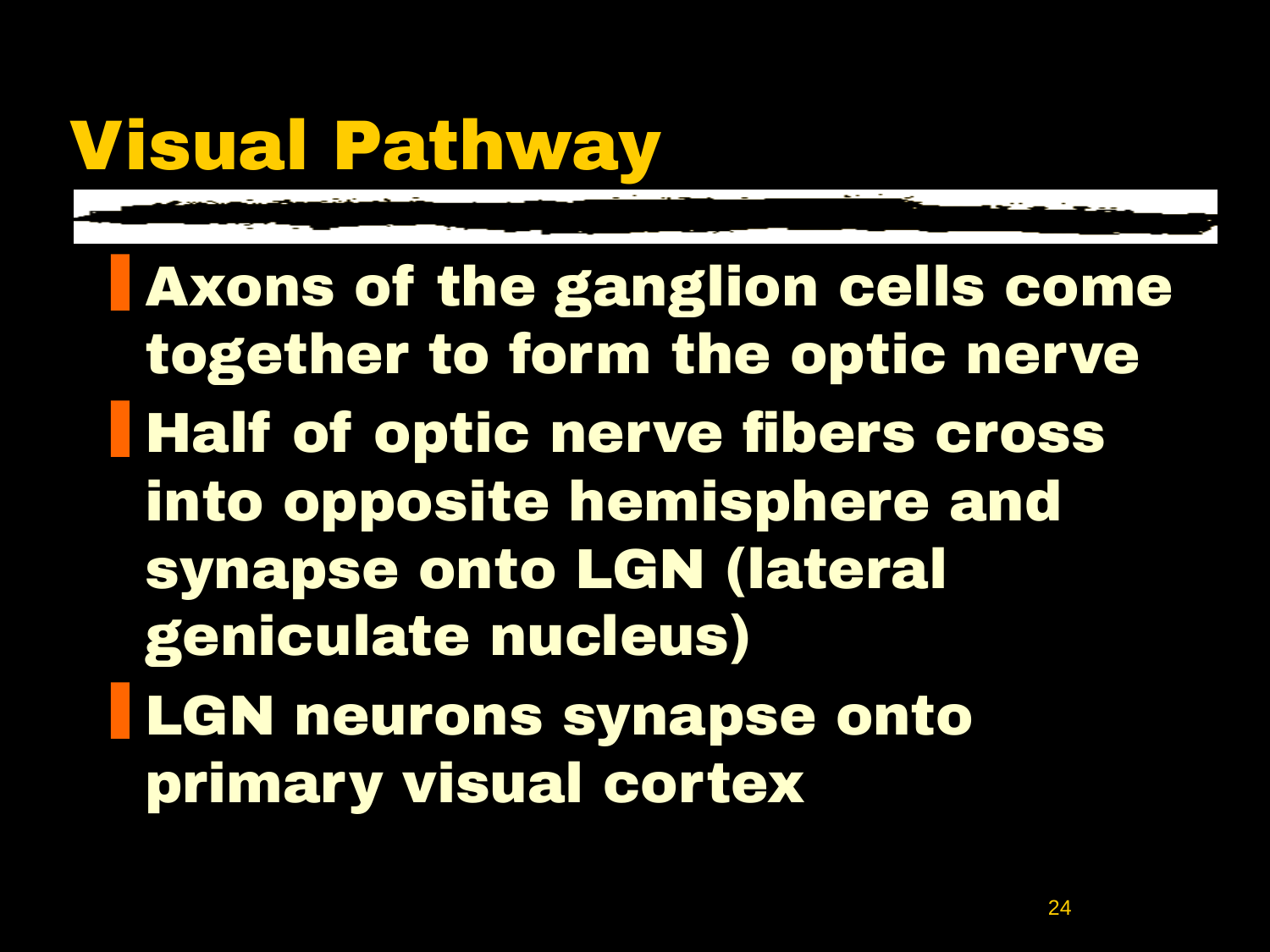

# Visual Pathway
Axons of the ganglion cells come together to form the optic nerve
Half of optic nerve fibers cross into opposite hemisphere and synapse onto LGN (lateral geniculate nucleus)
LGN neurons synapse onto primary visual cortex